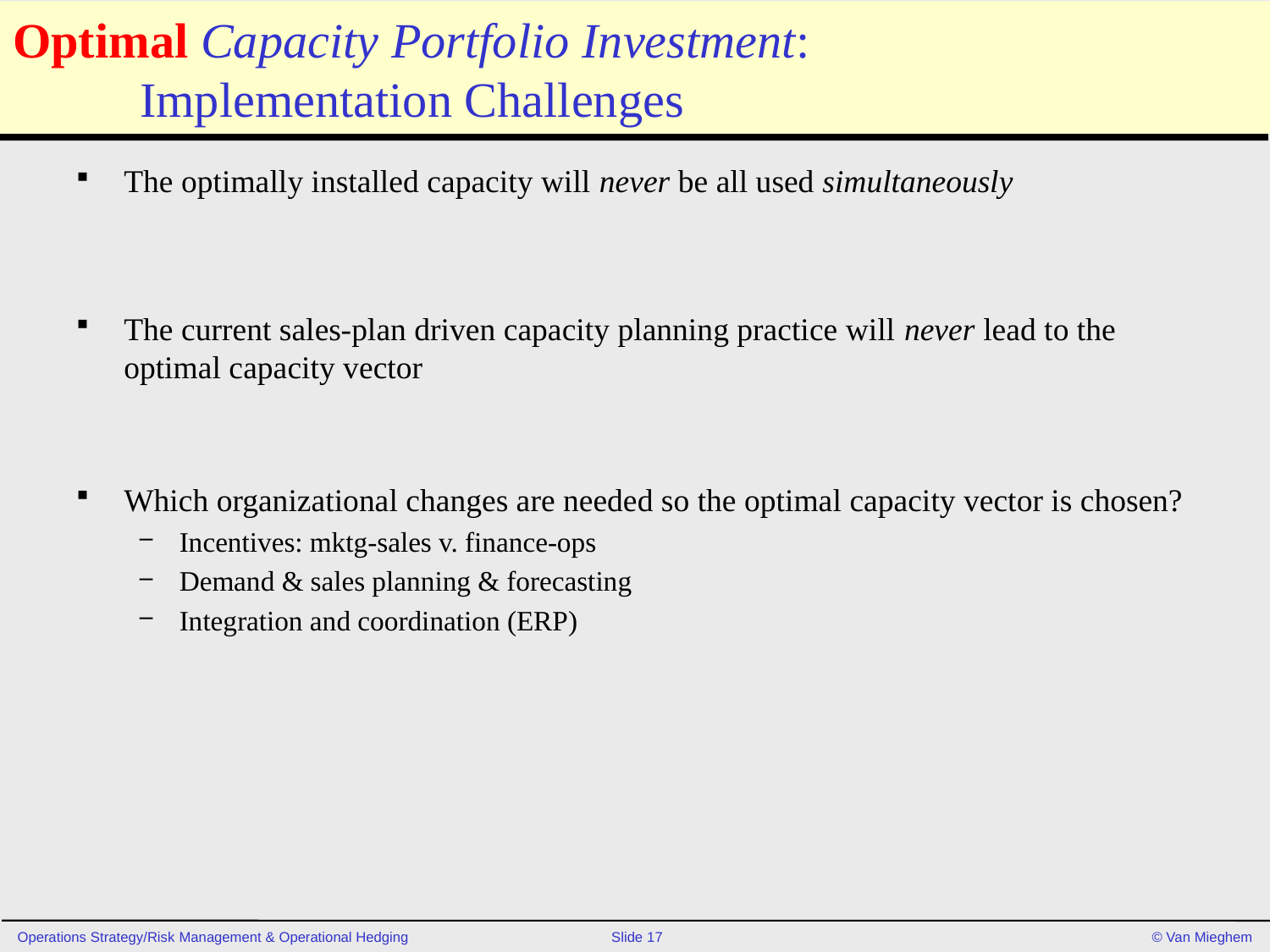

# Optimal Capacity Portfolio Investment: Implementation Challenges
The optimally installed capacity will never be all used simultaneously

The current sales-plan driven capacity planning practice will never lead to the optimal capacity vector

Which organizational changes are needed so the optimal capacity vector is chosen?
Incentives: mktg-sales v. finance-ops
Demand & sales planning & forecasting
Integration and coordination (ERP)